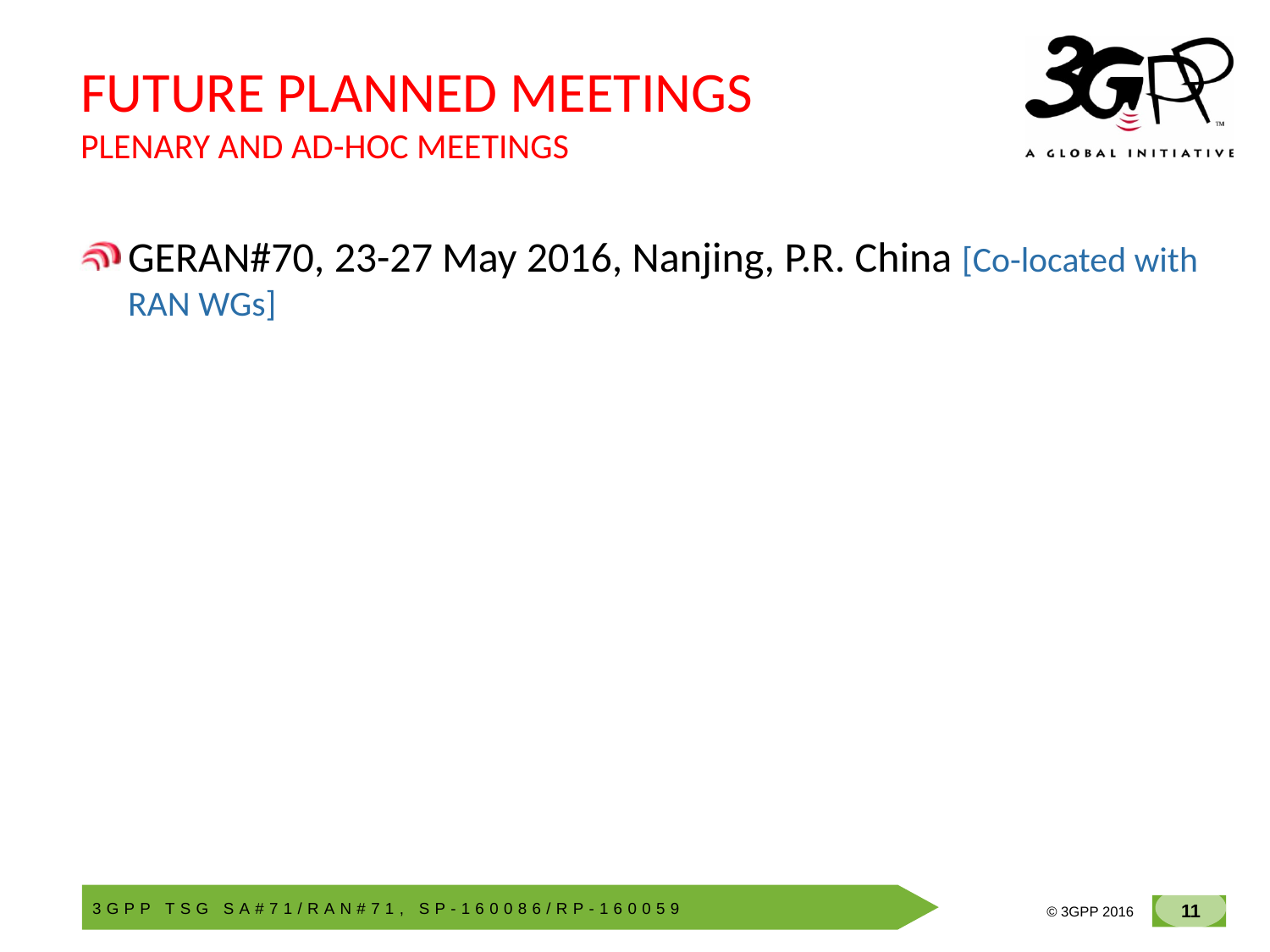

# FUTURE PLANNED MEETINGS PLENARY AND AD-HOC MEETINGS
GERAN#70, 23-27 May 2016, Nanjing, P.R. China [Co-located with RAN WGs]